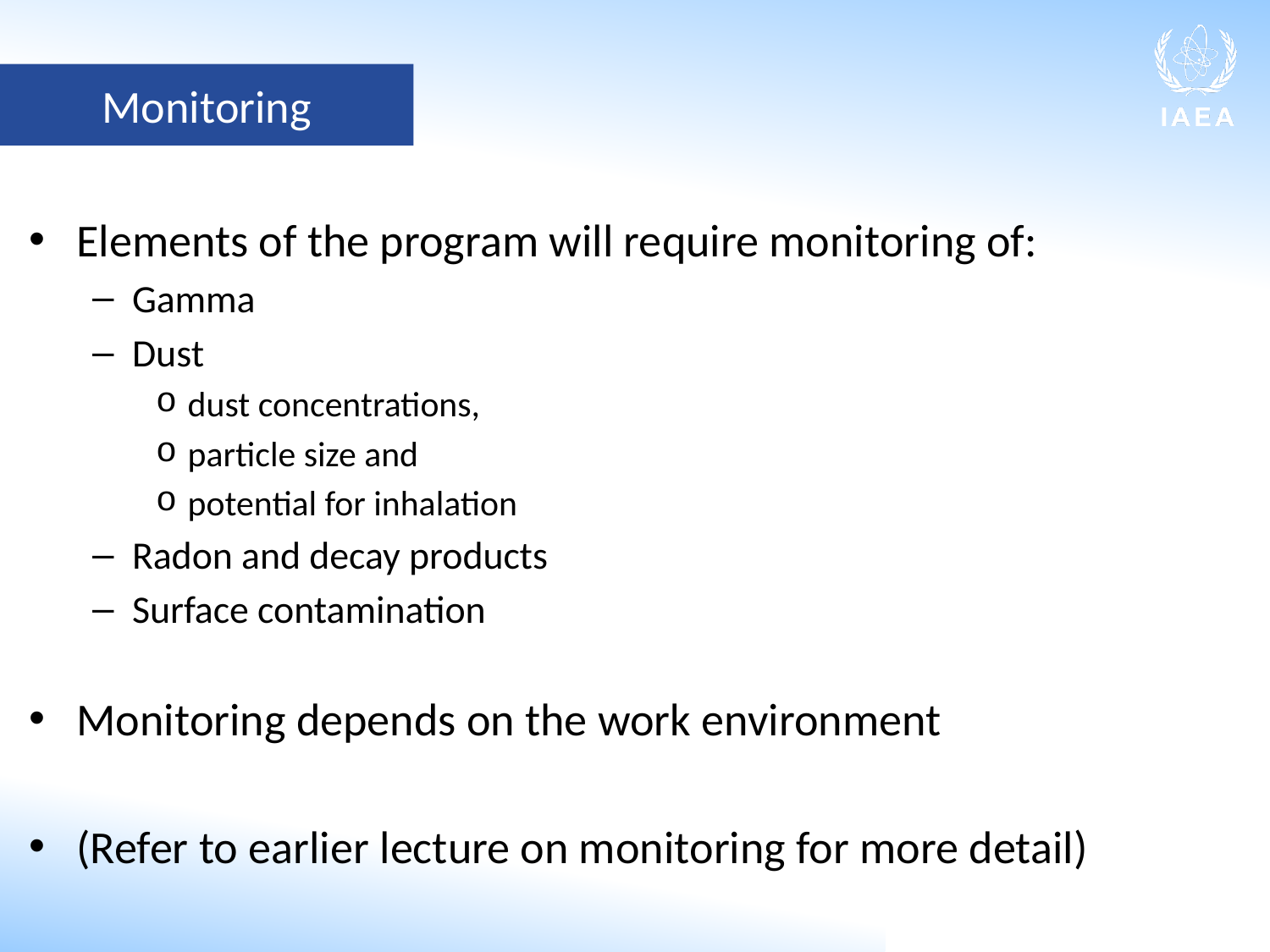

Monitoring
Elements of the program will require monitoring of:
Gamma
Dust
dust concentrations,
particle size and
potential for inhalation
Radon and decay products
Surface contamination

Monitoring depends on the work environment

(Refer to earlier lecture on monitoring for more detail)